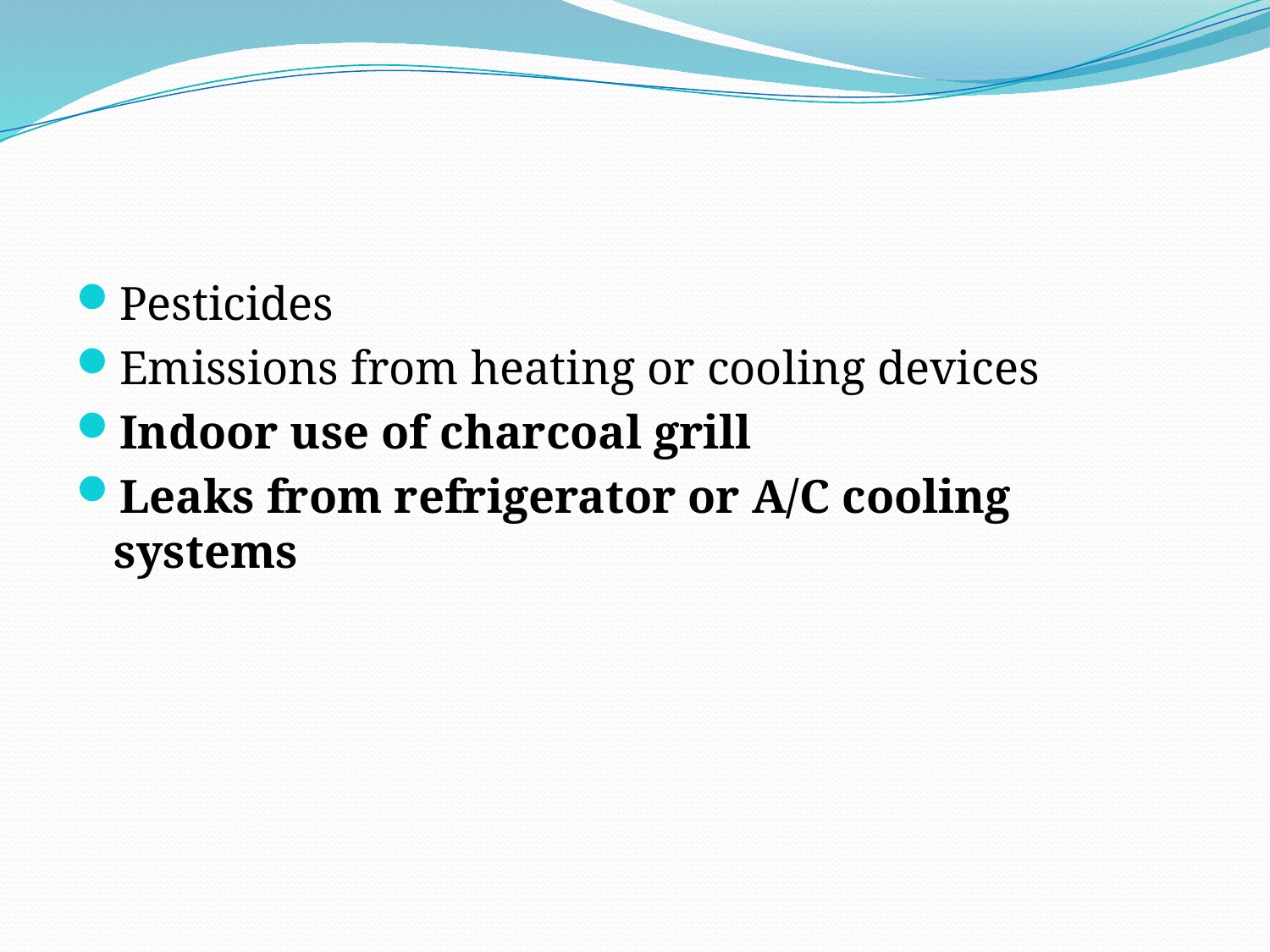

#
Pesticides
Emissions from heating or cooling devices
Indoor use of charcoal grill
Leaks from refrigerator or A/C cooling systems